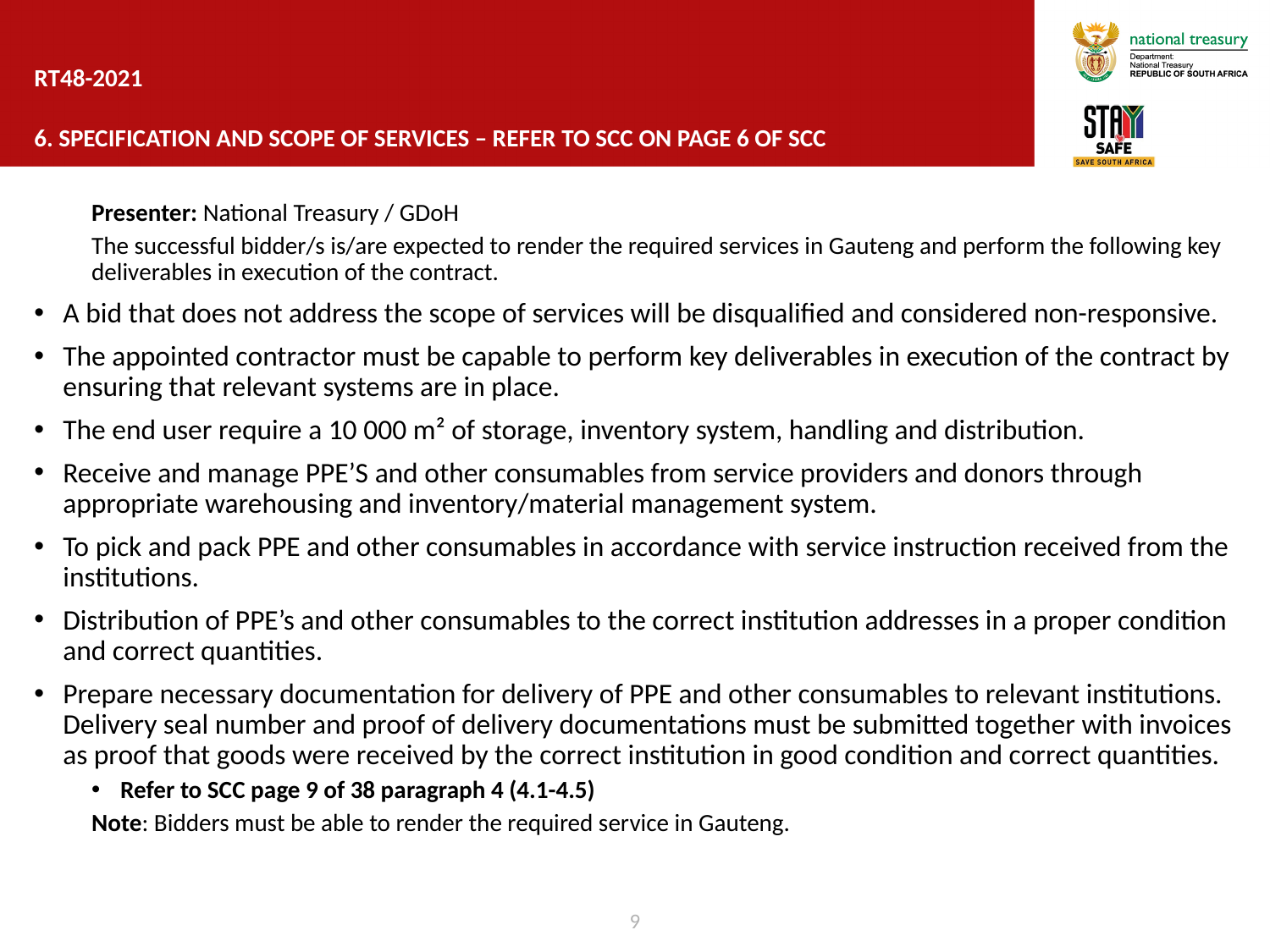

# Rt48-2021 6. specification and scope of services – refer TO SCC ON PAGE 6 of scc
Presenter: National Treasury / GDoH
The successful bidder/s is/are expected to render the required services in Gauteng and perform the following key deliverables in execution of the contract.
A bid that does not address the scope of services will be disqualified and considered non-responsive.
The appointed contractor must be capable to perform key deliverables in execution of the contract by ensuring that relevant systems are in place.
The end user require a 10 000 m² of storage, inventory system, handling and distribution.
Receive and manage PPE’S and other consumables from service providers and donors through appropriate warehousing and inventory/material management system.
To pick and pack PPE and other consumables in accordance with service instruction received from the institutions.
Distribution of PPE’s and other consumables to the correct institution addresses in a proper condition and correct quantities.
Prepare necessary documentation for delivery of PPE and other consumables to relevant institutions. Delivery seal number and proof of delivery documentations must be submitted together with invoices as proof that goods were received by the correct institution in good condition and correct quantities.
Refer to SCC page 9 of 38 paragraph 4 (4.1-4.5)
Note: Bidders must be able to render the required service in Gauteng.
9